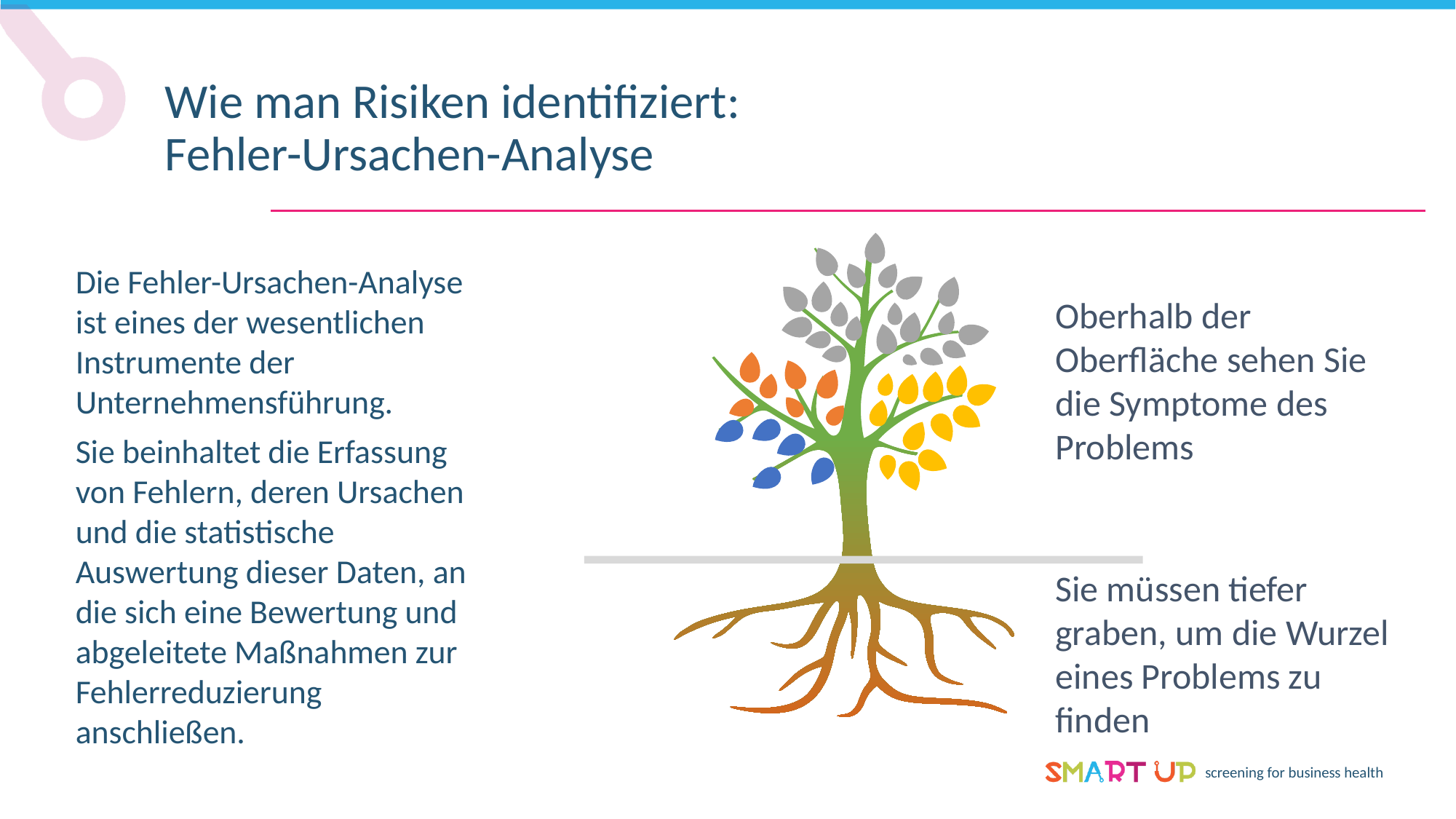

Wie man Risiken identifiziert: Fehler-Ursachen-Analyse

Die Fehler-Ursachen-Analyse ist eines der wesentlichen Instrumente der Unternehmensführung.
Sie beinhaltet die Erfassung von Fehlern, deren Ursachen und die statistische Auswertung dieser Daten, an die sich eine Bewertung und abgeleitete Maßnahmen zur Fehlerreduzierung anschließen.

Oberhalb der Oberfläche sehen Sie die Symptome des Problems

Sie müssen tiefer graben, um die Wurzel eines Problems zu finden